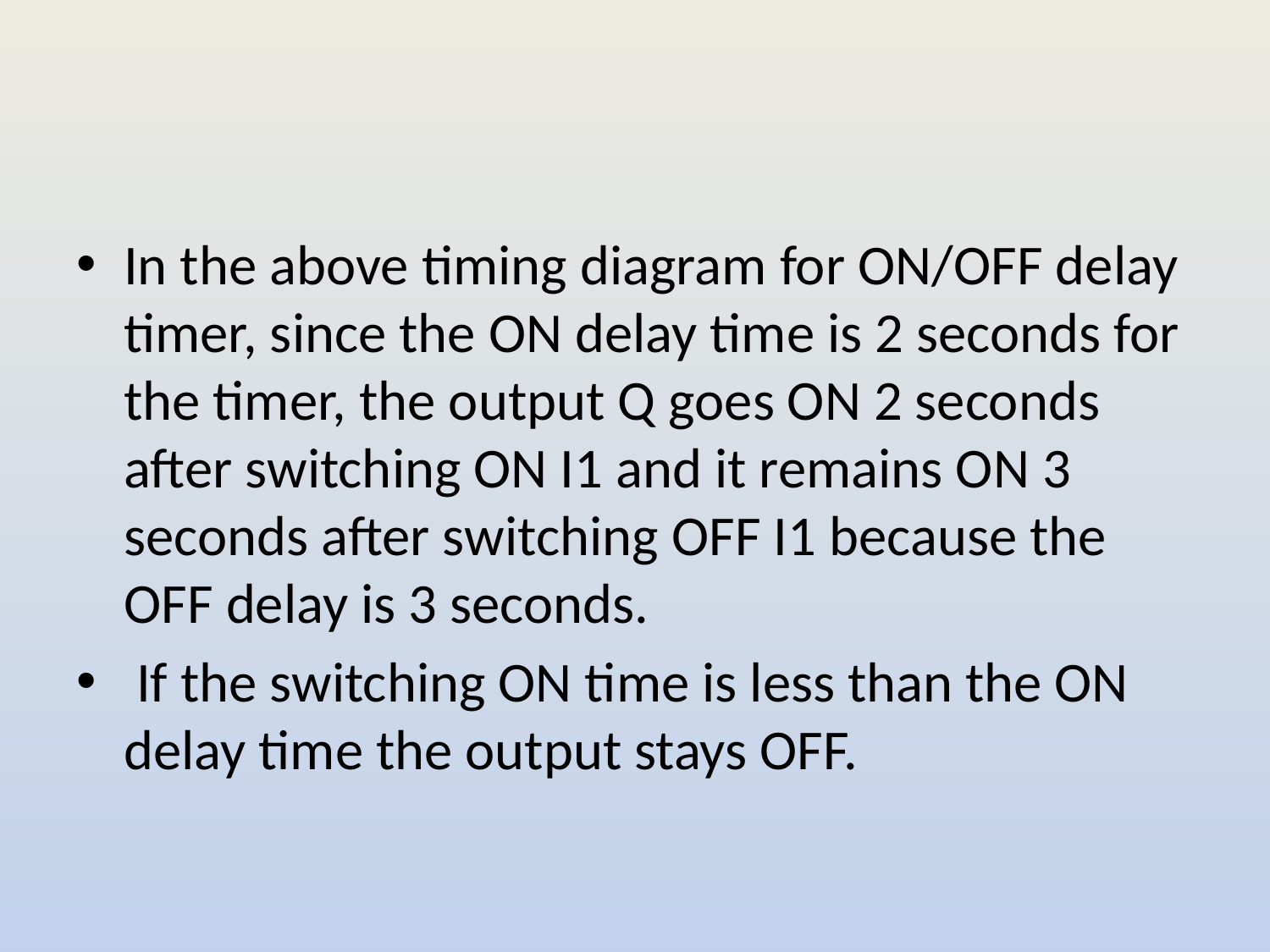

#
In the above timing diagram for ON/OFF delay timer, since the ON delay time is 2 seconds for the timer, the output Q goes ON 2 seconds after switching ON I1 and it remains ON 3 seconds after switching OFF I1 because the OFF delay is 3 seconds.
 If the switching ON time is less than the ON delay time the output stays OFF.